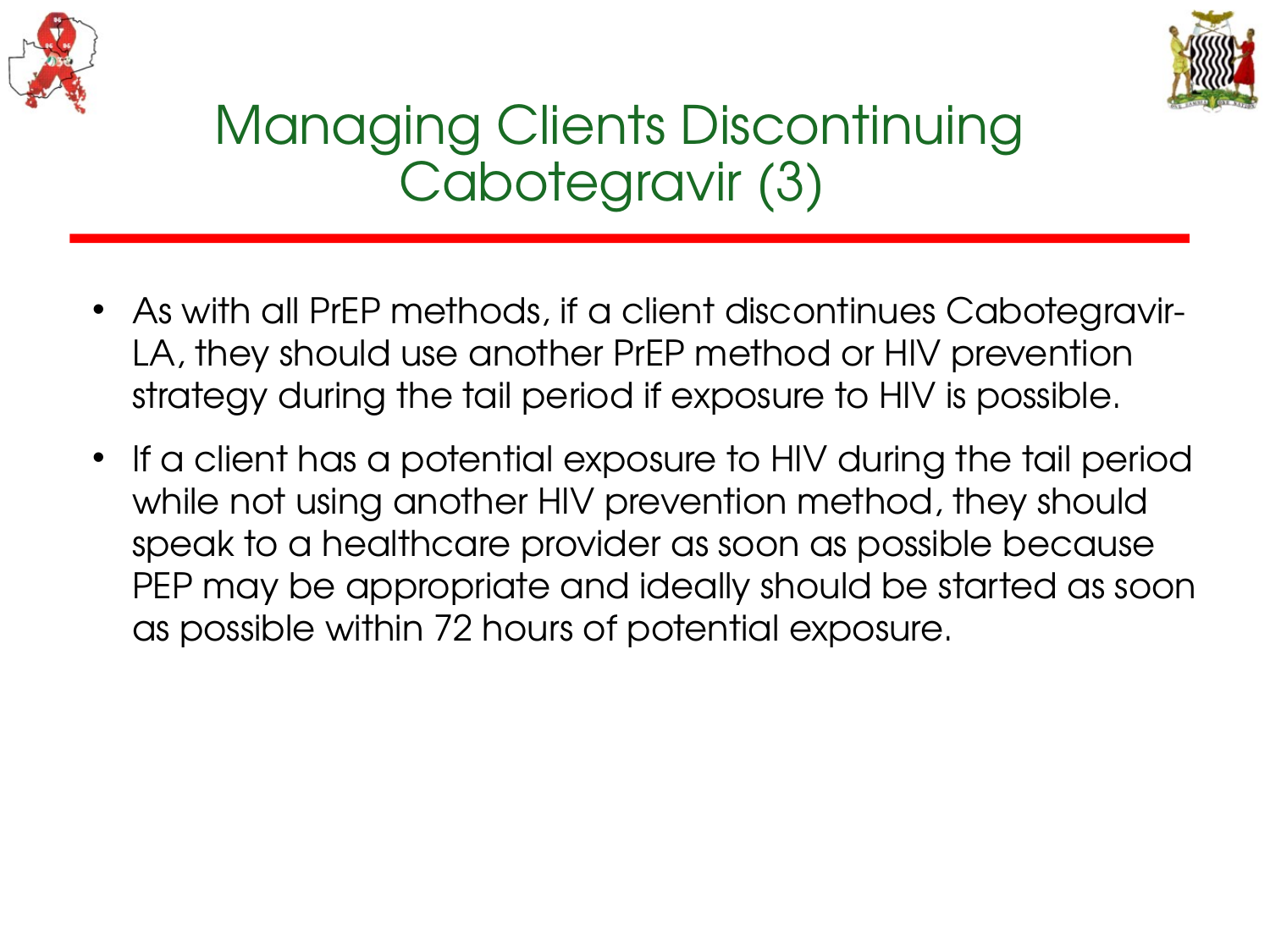

# Managing Clients Discontinuing Cabotegravir (3)
As with all PrEP methods, if a client discontinues Cabotegravir-LA, they should use another PrEP method or HIV prevention strategy during the tail period if exposure to HIV is possible.
If a client has a potential exposure to HIV during the tail period while not using another HIV prevention method, they should speak to a healthcare provider as soon as possible because PEP may be appropriate and ideally should be started as soon as possible within 72 hours of potential exposure.